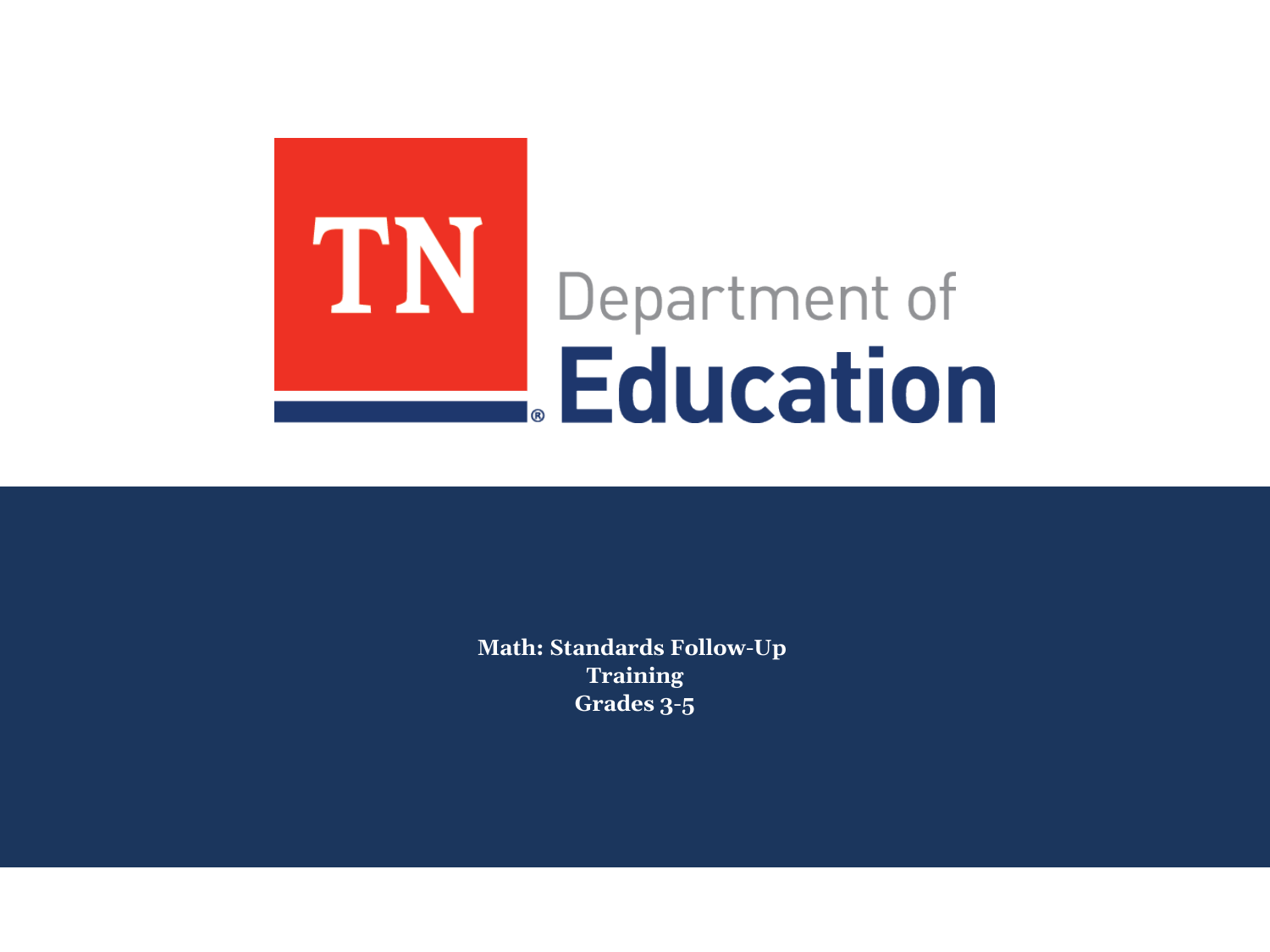

# Math: Standards Follow-Up Training Grades 3-5